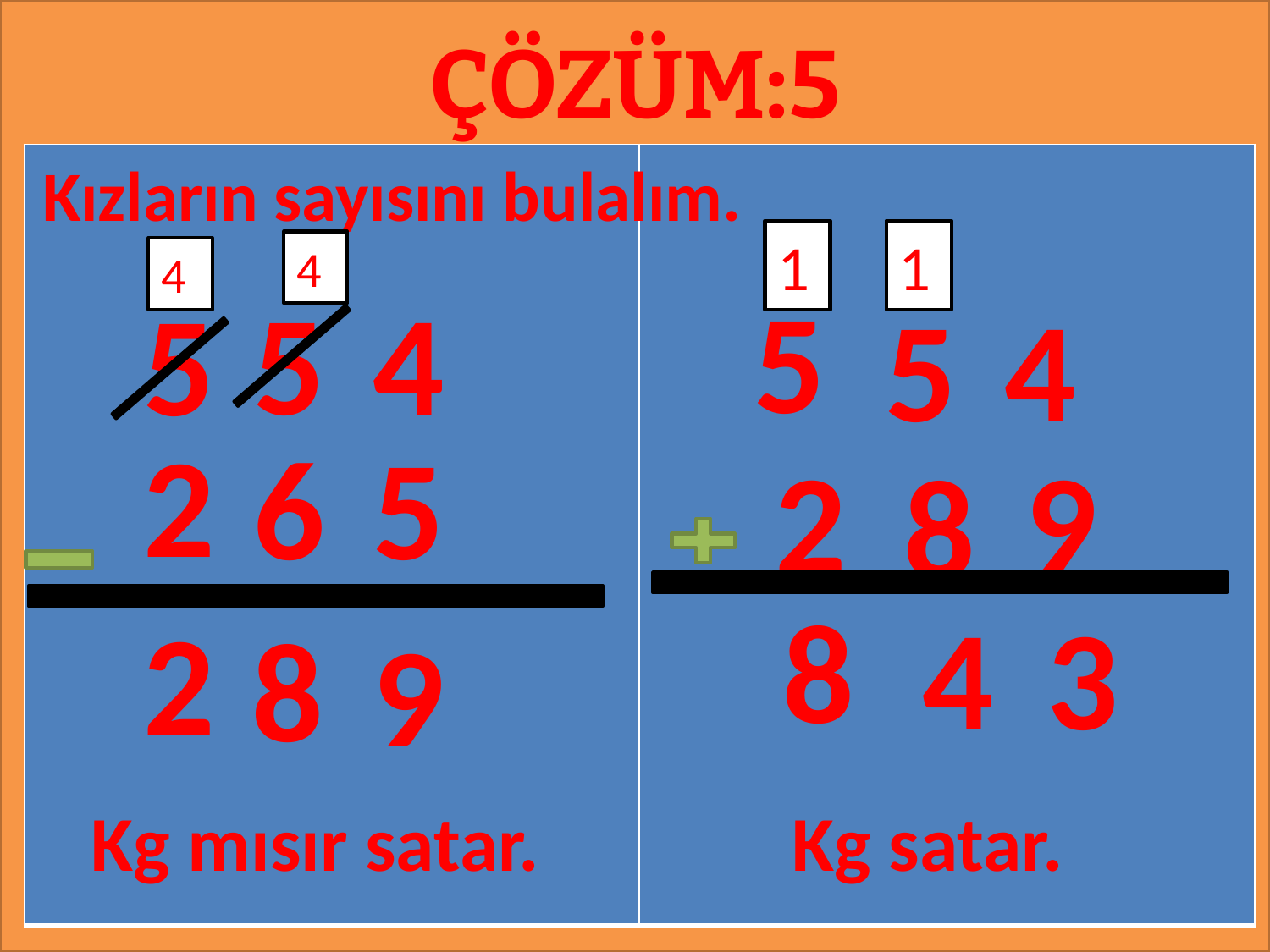

ÇÖZÜM:5
#
Kızların sayısını bulalım.
|  |  |
| --- | --- |
1
1
4
4
5
5
4
5
5
4

2
6
5
9
2
8

8
3
4
2
8
9
Kg mısır satar.
Kg satar.